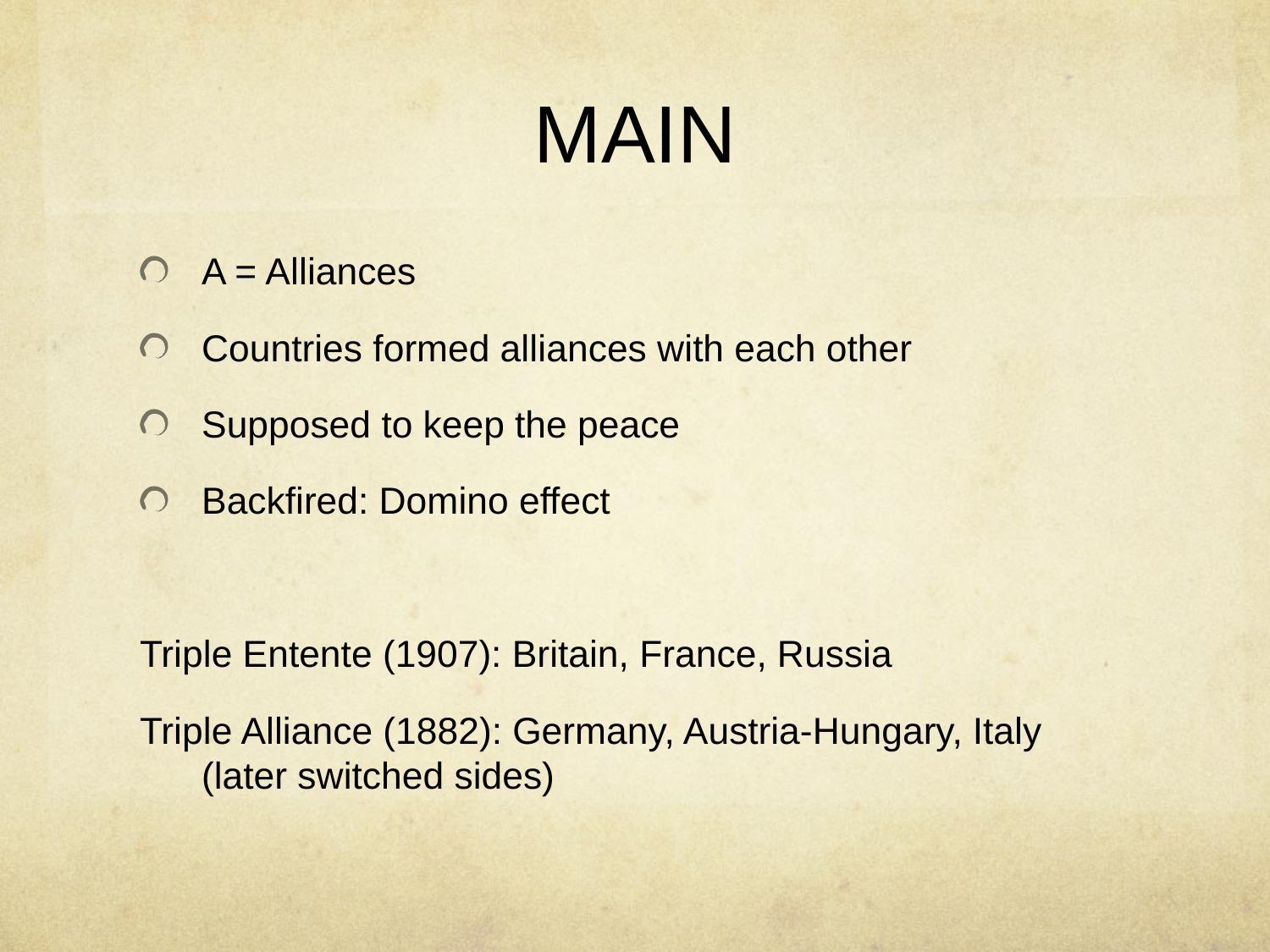

# MAIN
A = Alliances
Countries formed alliances with each other
Supposed to keep the peace
Backfired: Domino effect

Triple Entente (1907): Britain, France, Russia
Triple Alliance (1882): Germany, Austria-Hungary, Italy (later switched sides)